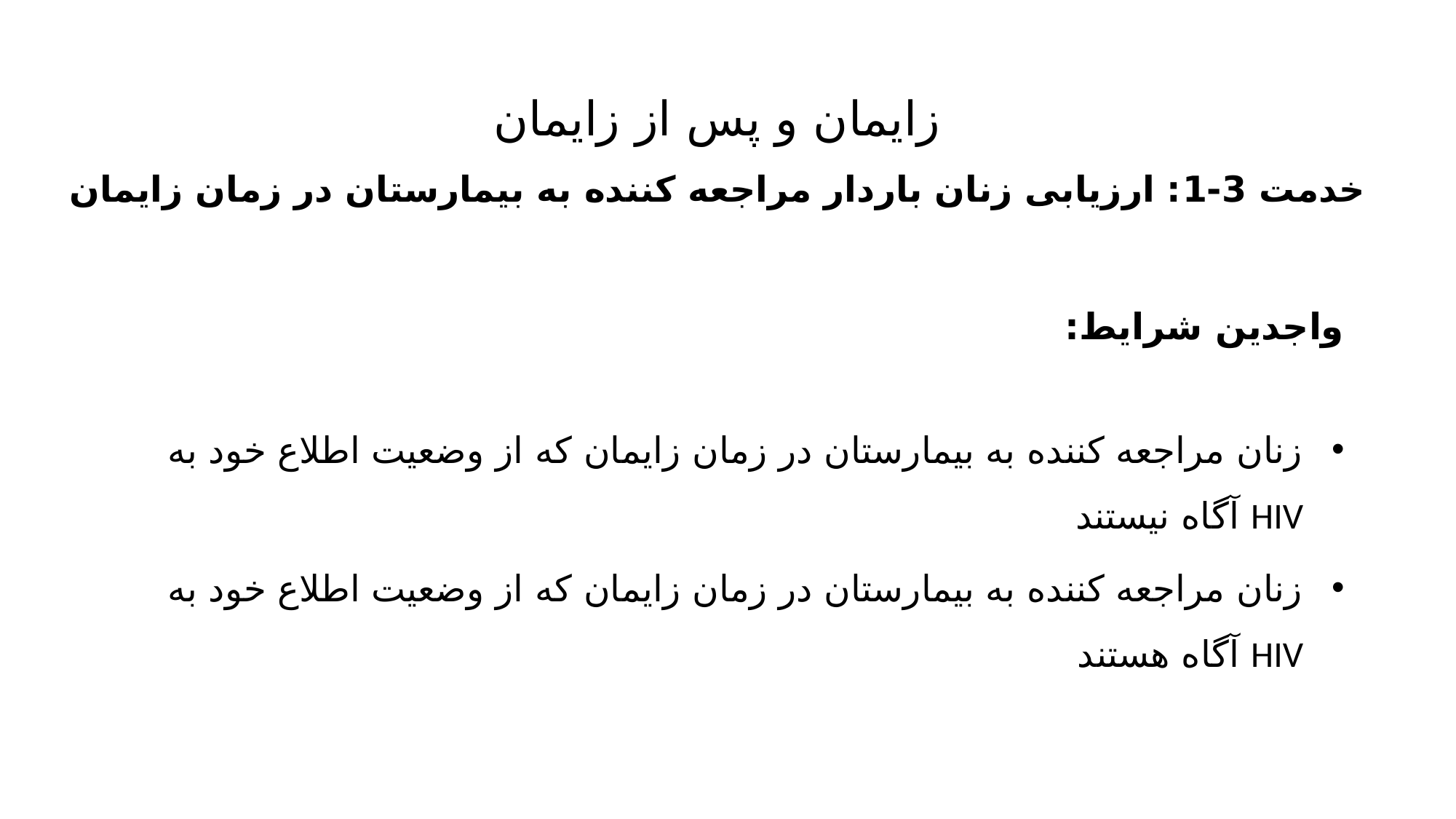

# زایمان و پس از زایمان خدمت 3-1: ارزیابی زنان باردار مراجعه کننده به بیمارستان در زمان زایمان
واجدین شرایط:

زنان مراجعه کننده به بیمارستان در زمان زایمان که از وضعیت اطلاع خود به  HIV آگاه نیستند
زنان مراجعه کننده به بیمارستان در زمان زایمان که از وضعیت اطلاع خود به  HIV آگاه هستند